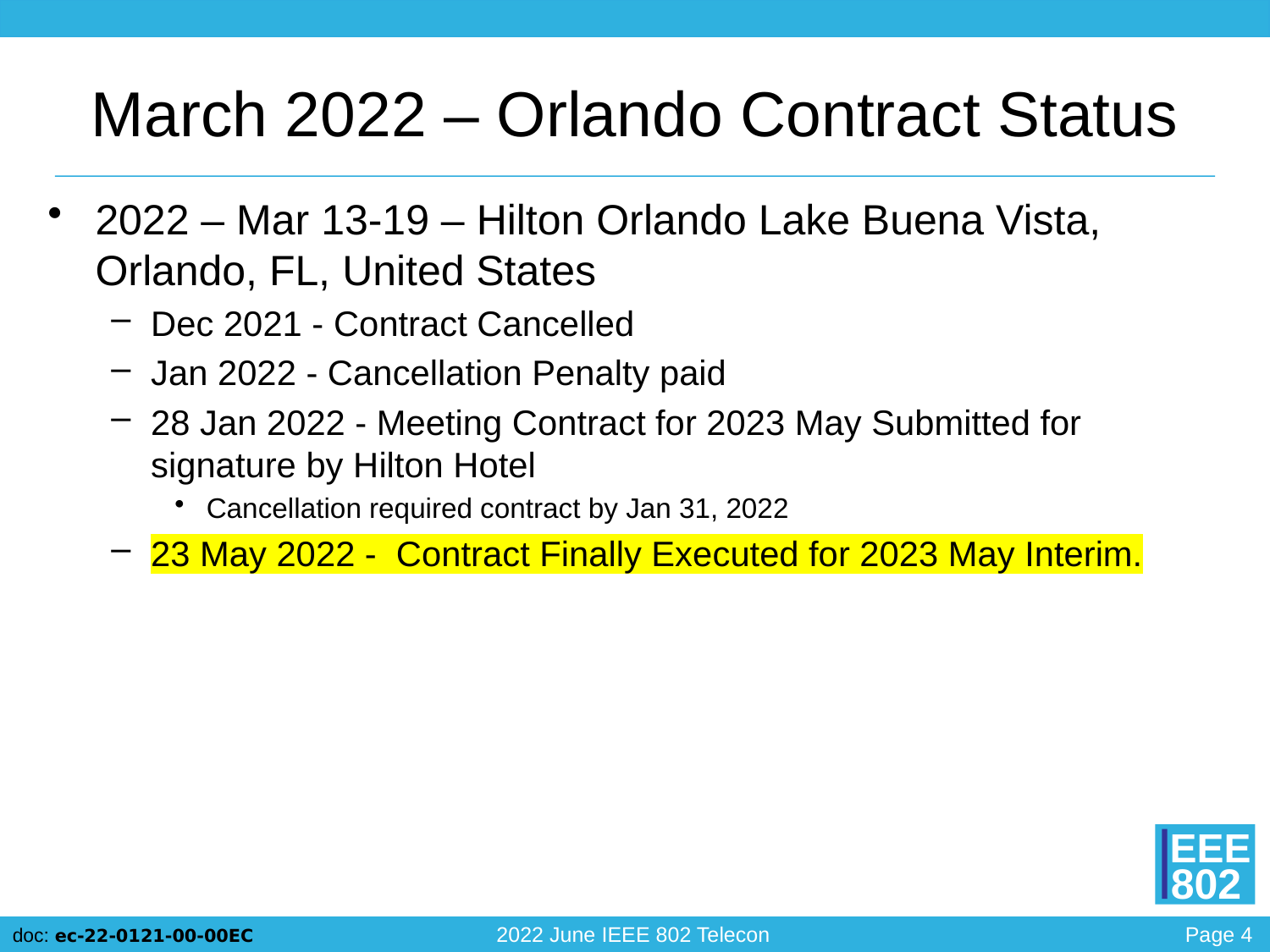

# March 2022 – Orlando Contract Status
2022 – Mar 13-19 – Hilton Orlando Lake Buena Vista, Orlando, FL, United States
Dec 2021 - Contract Cancelled
Jan 2022 - Cancellation Penalty paid
28 Jan 2022 - Meeting Contract for 2023 May Submitted for signature by Hilton Hotel
Cancellation required contract by Jan 31, 2022
23 May 2022 -  Contract Finally Executed for 2023 May Interim.